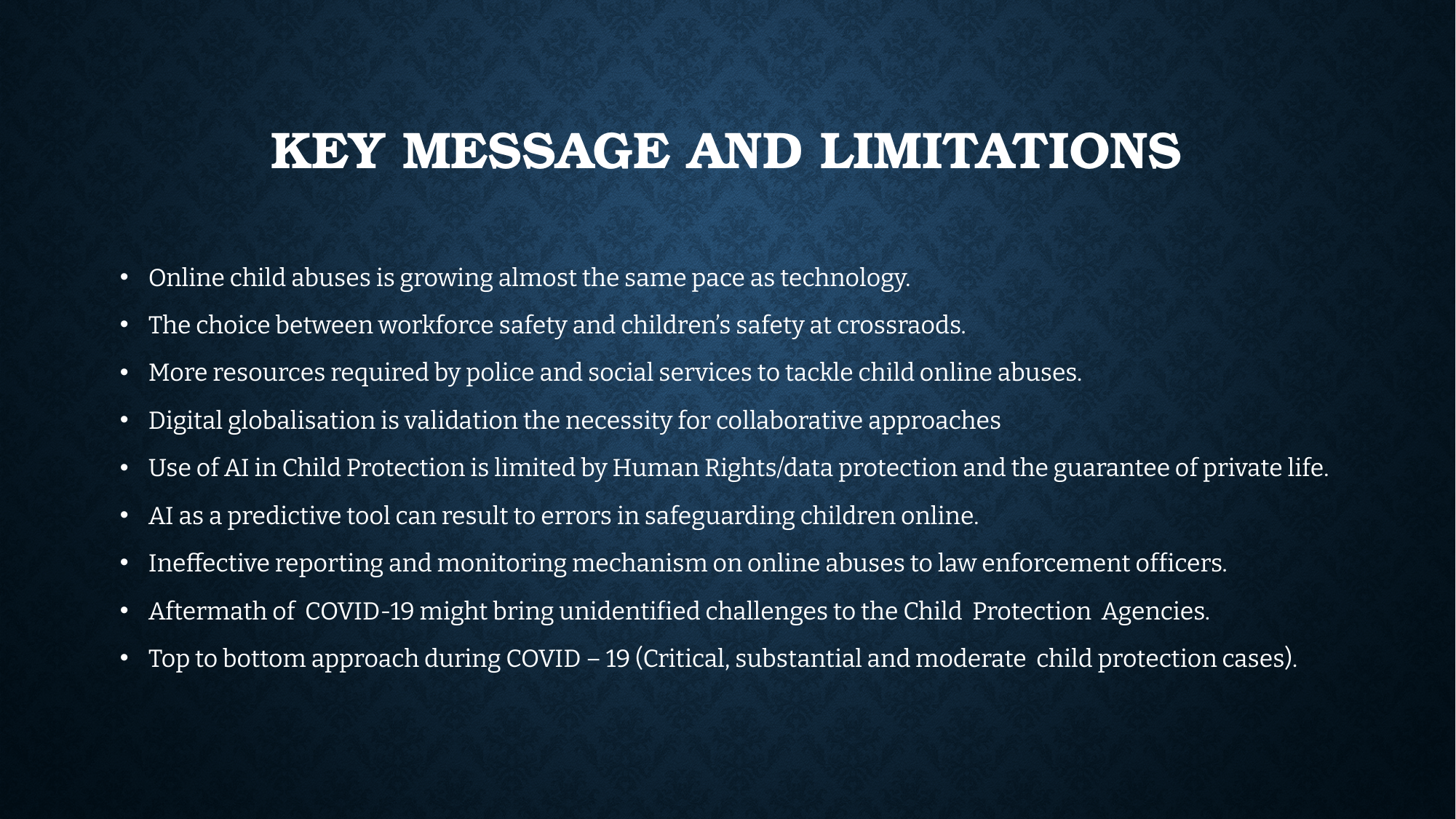

# Key message and Limitations
Online child abuses is growing almost the same pace as technology.
The choice between workforce safety and children’s safety at crossraods.
More resources required by police and social services to tackle child online abuses.
Digital globalisation is validation the necessity for collaborative approaches
Use of AI in Child Protection is limited by Human Rights/data protection and the guarantee of private life.
AI as a predictive tool can result to errors in safeguarding children online.
Ineffective reporting and monitoring mechanism on online abuses to law enforcement officers.
Aftermath of  COVID-19 might bring unidentified challenges to the Child  Protection  Agencies.
Top to bottom approach during COVID – 19 (Critical, substantial and moderate  child protection cases).